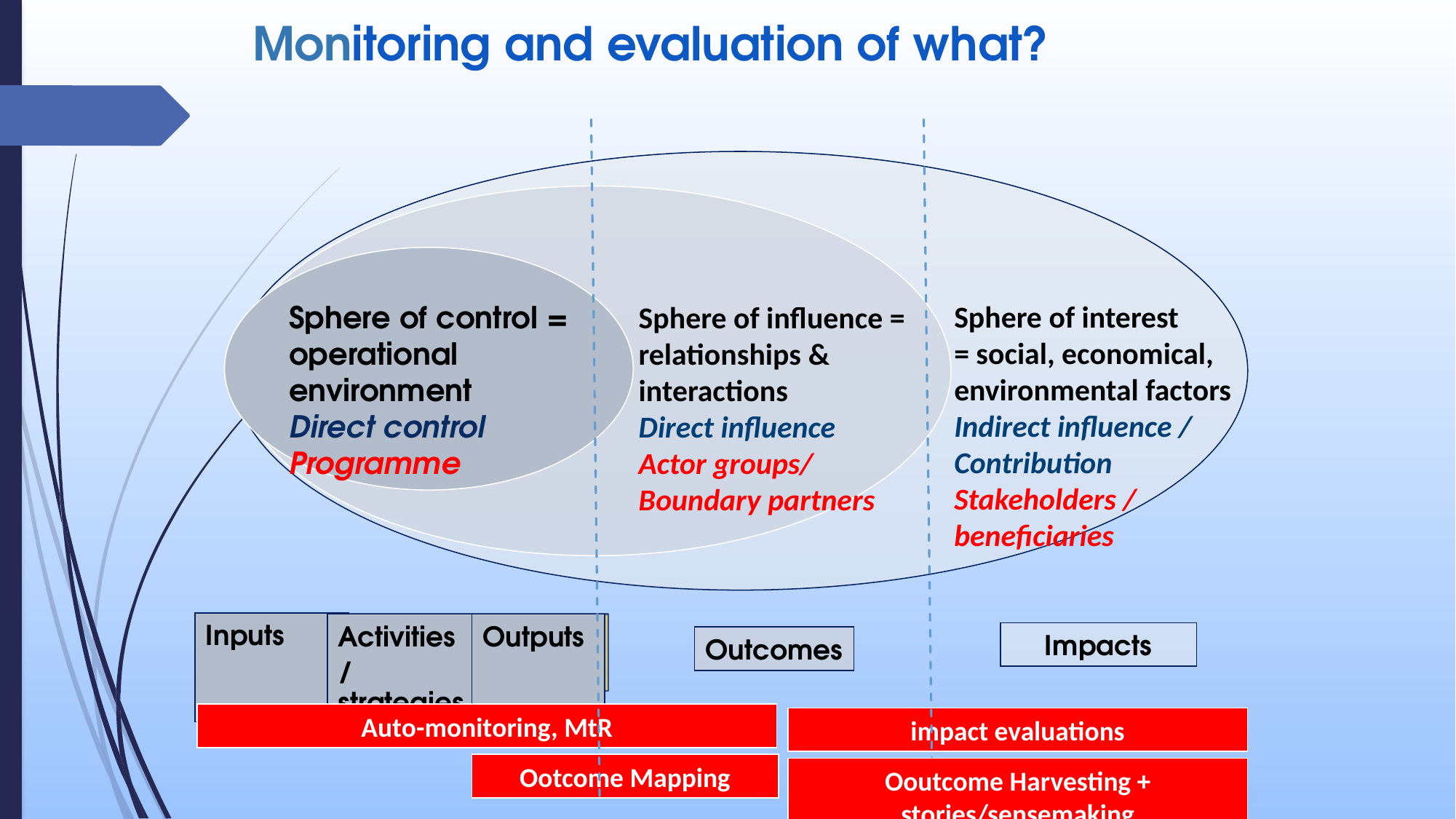

# Monitoring and evaluation of what?

Sphere of interest
= social, economical, environmental factors
Indirect influence / Contribution
Stakeholders / beneficiaries

Sphere of control = operational environment
Direct control
Programme
Sphere of influence = relationships & interactions
Direct influence
Actor groups/ Boundary partners

Inputs

Activities/ strategies
Outputs

Impacts
Outcomes
Auto-monitoring, MtR
impact evaluations
Ootcome Mapping
Ooutcome Harvesting + stories/sensemaking